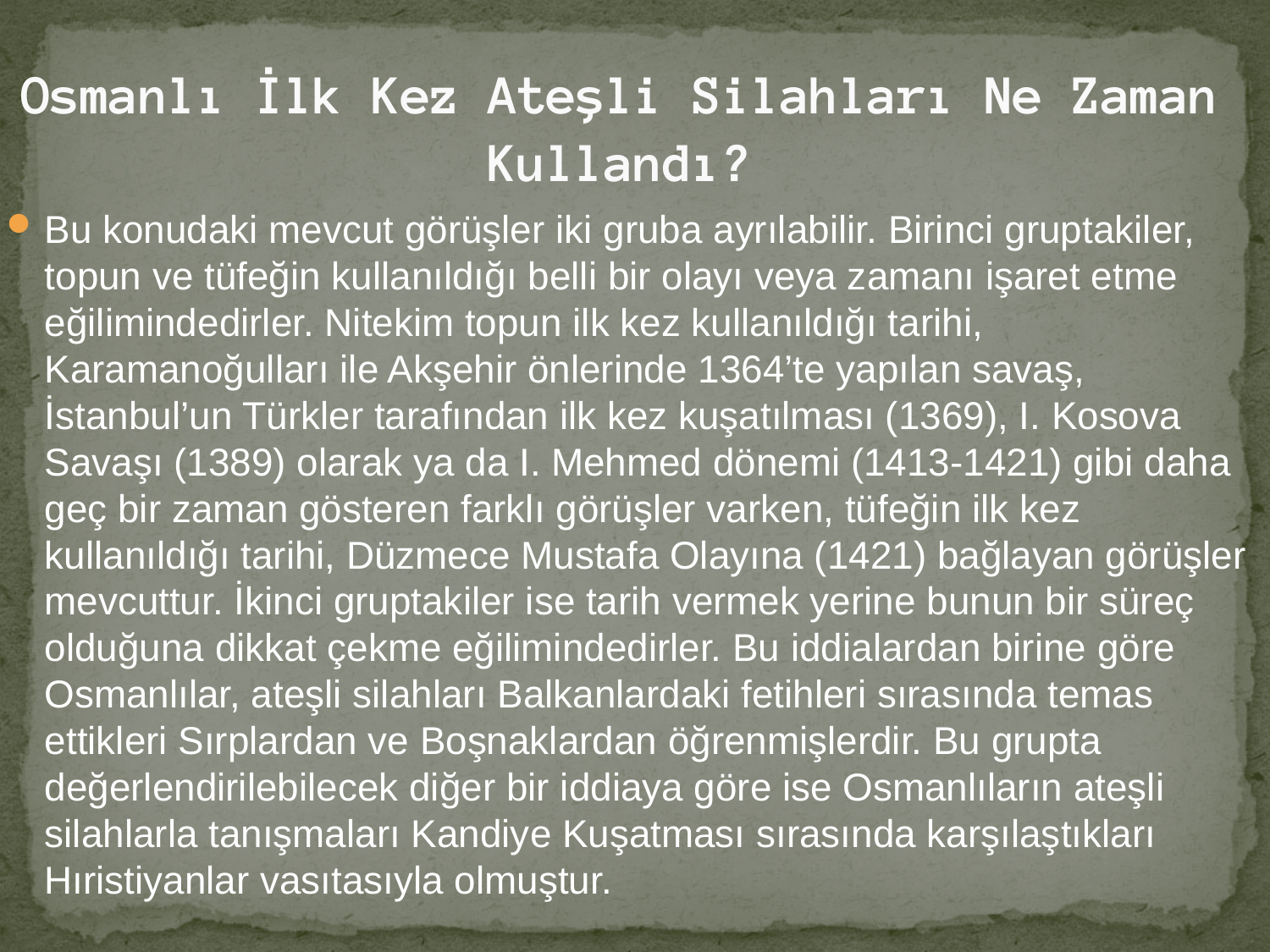

# Osmanlı İlk Kez Ateşli Silahları Ne Zaman Kullandı?
Bu konudaki mevcut görüşler iki gruba ayrılabilir. Birinci gruptakiler, topun ve tüfeğin kullanıldığı belli bir olayı veya zamanı işaret etme eğilimindedirler. Nitekim topun ilk kez kullanıldığı tarihi, Karamanoğulları ile Akşehir önlerinde 1364’te yapılan savaş, İstanbul’un Türkler tarafından ilk kez kuşatılması (1369), I. Kosova Savaşı (1389) olarak ya da I. Mehmed dönemi (1413-1421) gibi daha geç bir zaman gösteren farklı görüşler varken, tüfeğin ilk kez kullanıldığı tarihi, Düzmece Mustafa Olayına (1421) bağlayan görüşler mevcuttur. İkinci gruptakiler ise tarih vermek yerine bunun bir süreç olduğuna dikkat çekme eğilimindedirler. Bu iddialardan birine göre Osmanlılar, ateşli silahları Balkanlardaki fetihleri sırasında temas ettikleri Sırplardan ve Boşnaklardan öğrenmişlerdir. Bu grupta değerlendirilebilecek diğer bir iddiaya göre ise Osmanlıların ateşli silahlarla tanışmaları Kandiye Kuşatması sırasında karşılaştıkları Hıristiyanlar vasıtasıyla olmuştur.